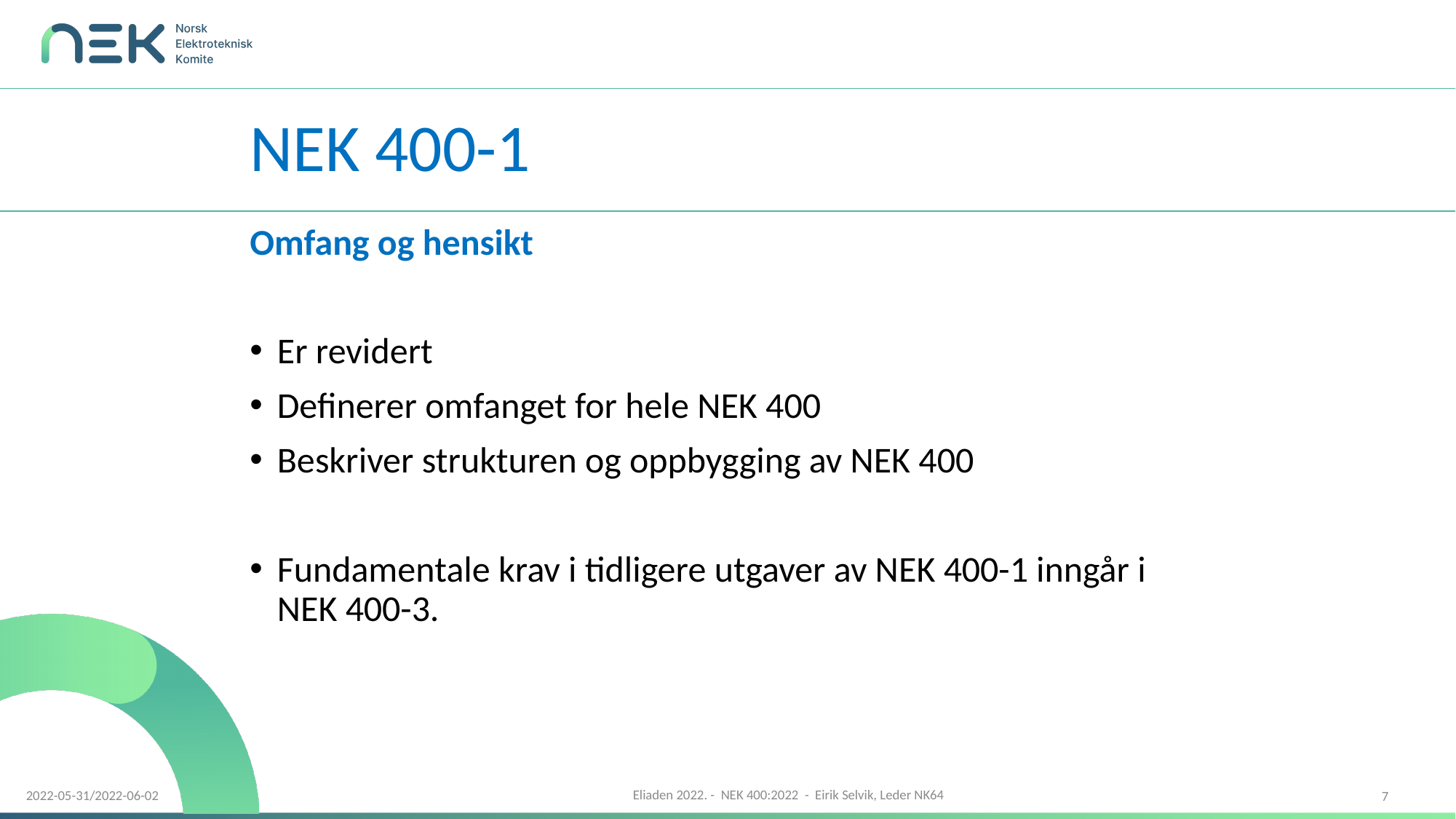

# NEK 400-1
Omfang og hensikt

Er revidert
Definerer omfanget for hele NEK 400
Beskriver strukturen og oppbygging av NEK 400

Fundamentale krav i tidligere utgaver av NEK 400-1 inngår i
NEK 400-3.
7
2022-05-31/2022-06-02
Eliaden 2022. -  NEK 400:2022  -  Eirik Selvik, Leder NK64